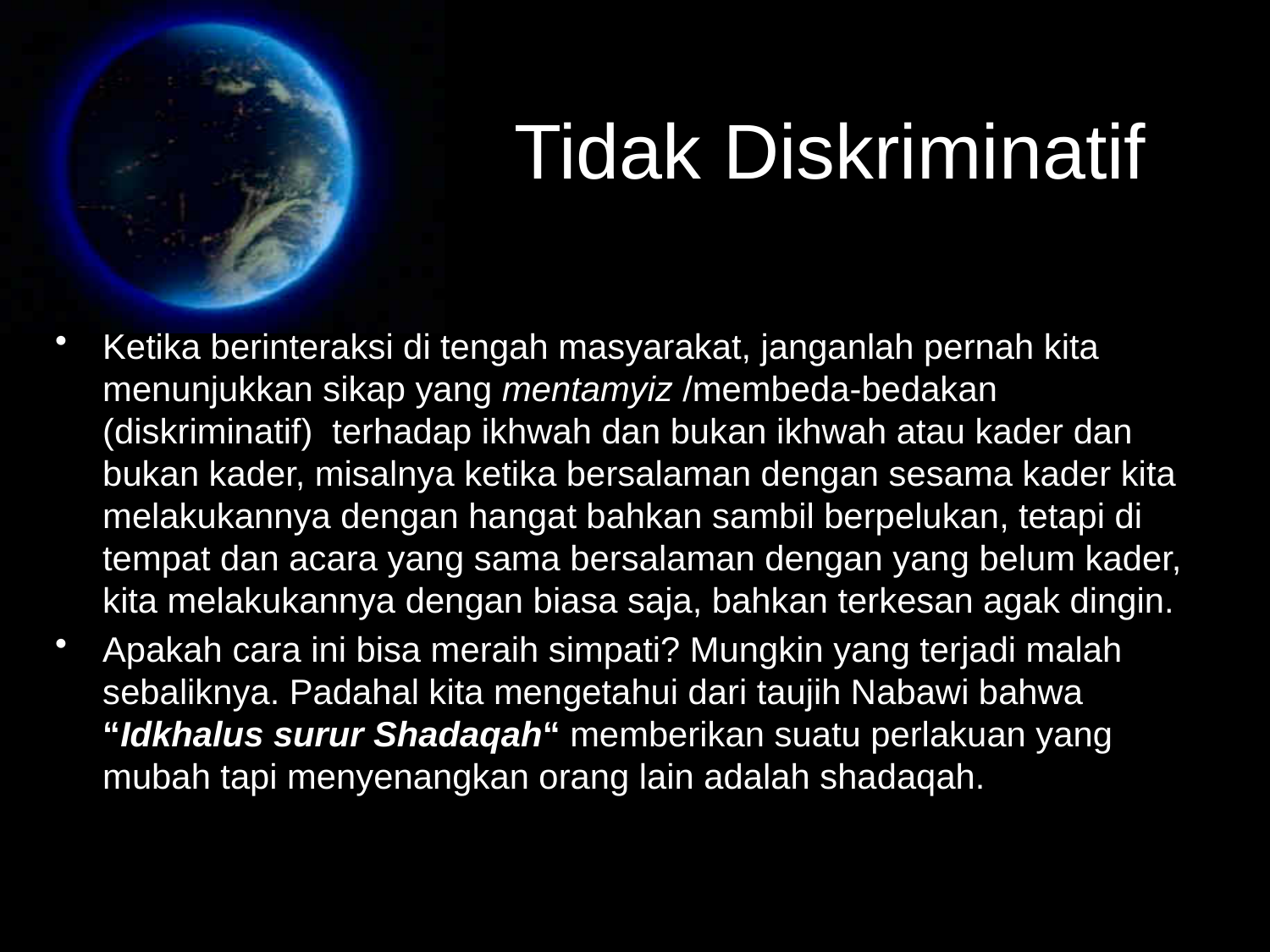

# Tidak Diskriminatif
Ketika berinteraksi di tengah masyarakat, janganlah pernah kita menunjukkan sikap yang mentamyiz /membeda-bedakan (diskriminatif)  terhadap ikhwah dan bukan ikhwah atau kader dan bukan kader, misalnya ketika bersalaman dengan sesama kader kita melakukannya dengan hangat bahkan sambil berpelukan, tetapi di tempat dan acara yang sama bersalaman dengan yang belum kader, kita melakukannya dengan biasa saja, bahkan terkesan agak dingin.
Apakah cara ini bisa meraih simpati? Mungkin yang terjadi malah sebaliknya. Padahal kita mengetahui dari taujih Nabawi bahwa “Idkhalus surur Shadaqah“ memberikan suatu perlakuan yang mubah tapi menyenangkan orang lain adalah shadaqah.